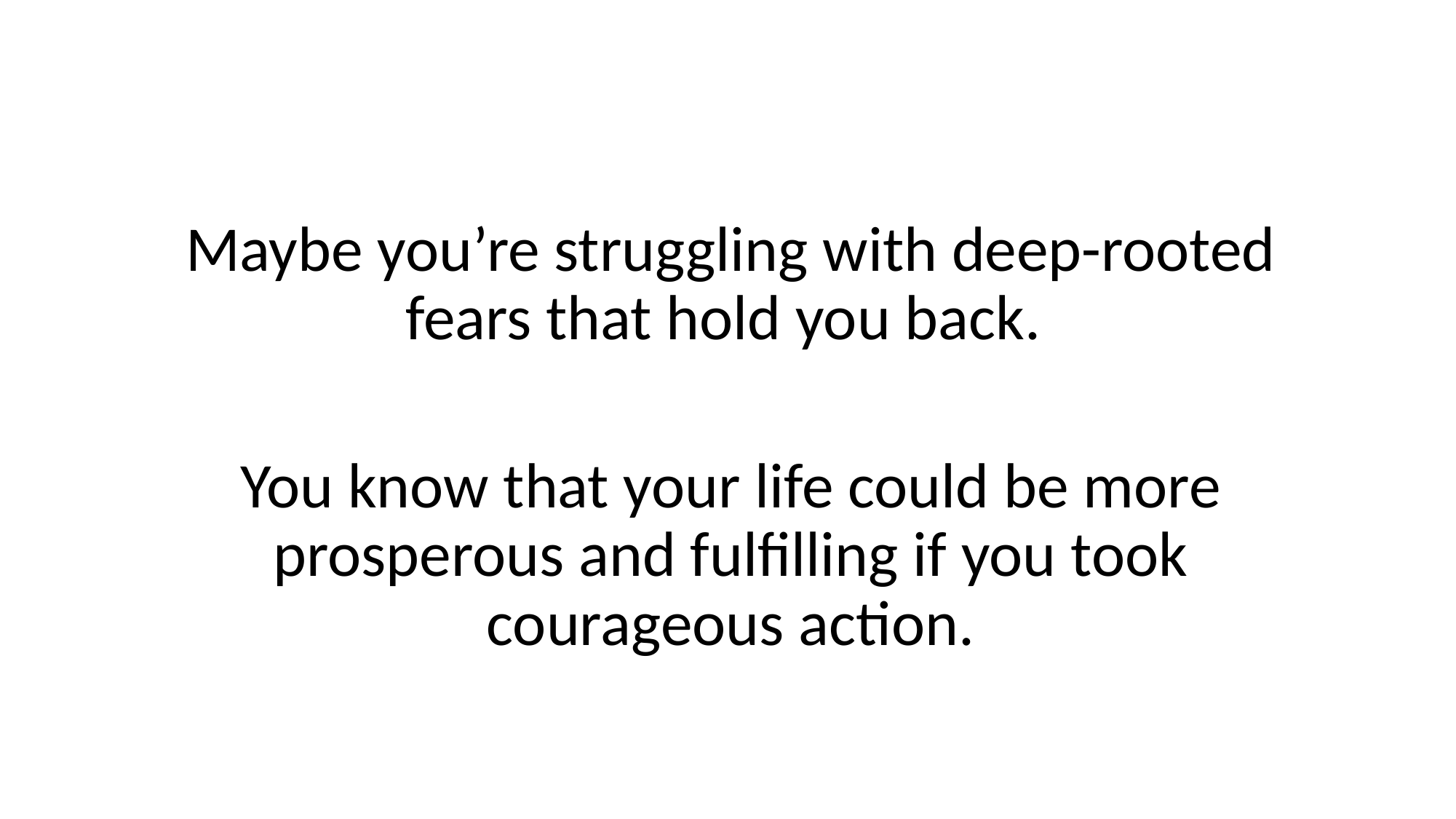

Maybe you’re struggling with deep-rooted fears that hold you back.

You know that your life could be more prosperous and fulfilling if you took courageous action.